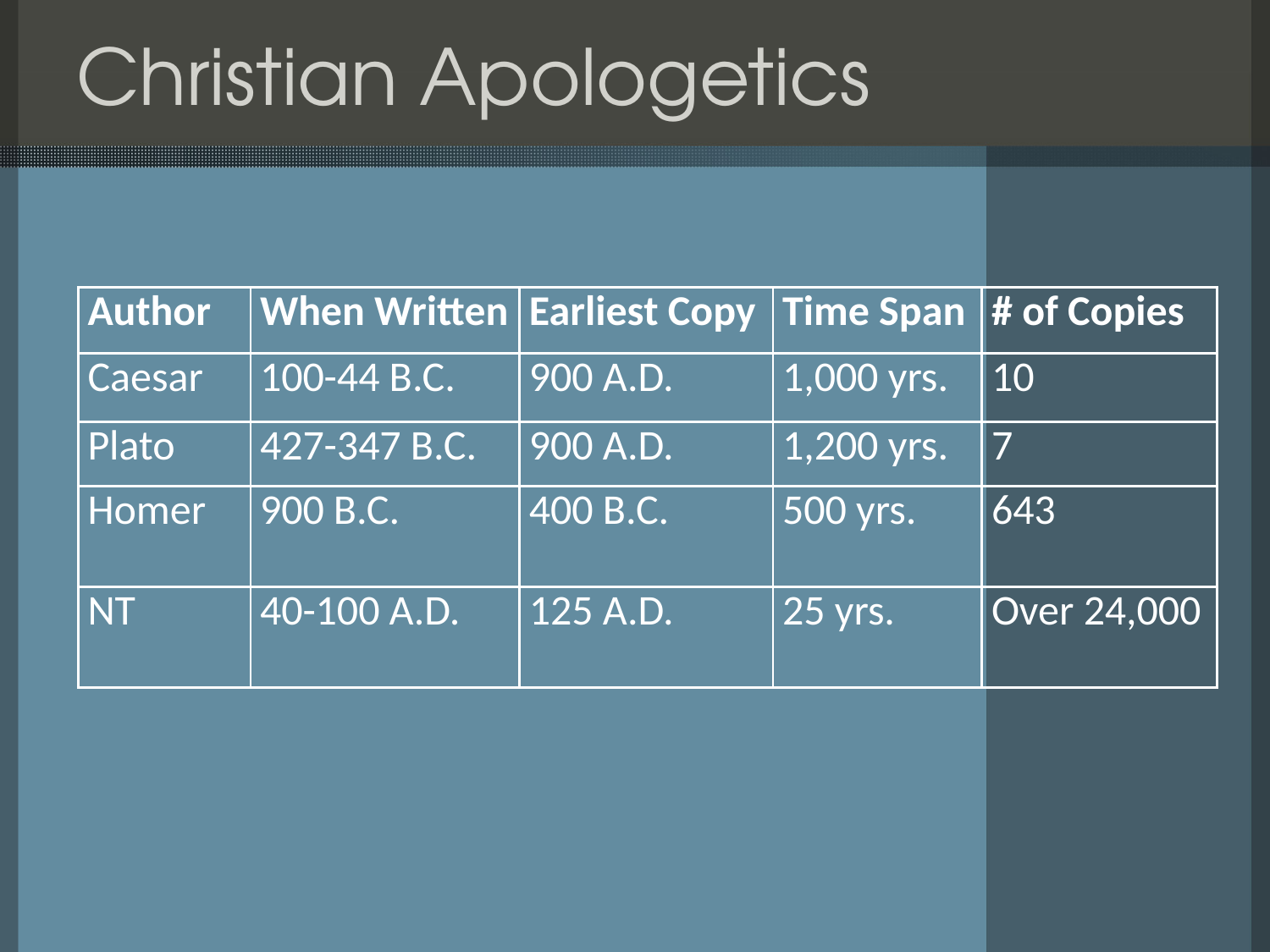

# Christian Apologetics
| Author | When Written | Earliest Copy | Time Span | # of Copies |
| --- | --- | --- | --- | --- |
| Caesar | 100-44 B.C. | 900 A.D. | 1,000 yrs. | 10 |
| Plato | 427-347 B.C. | 900 A.D. | 1,200 yrs. | 7 |
| Homer | 900 B.C. | 400 B.C. | 500 yrs. | 643 |
| NT | 40-100 A.D. | 125 A.D. | 25 yrs. | Over 24,000 |